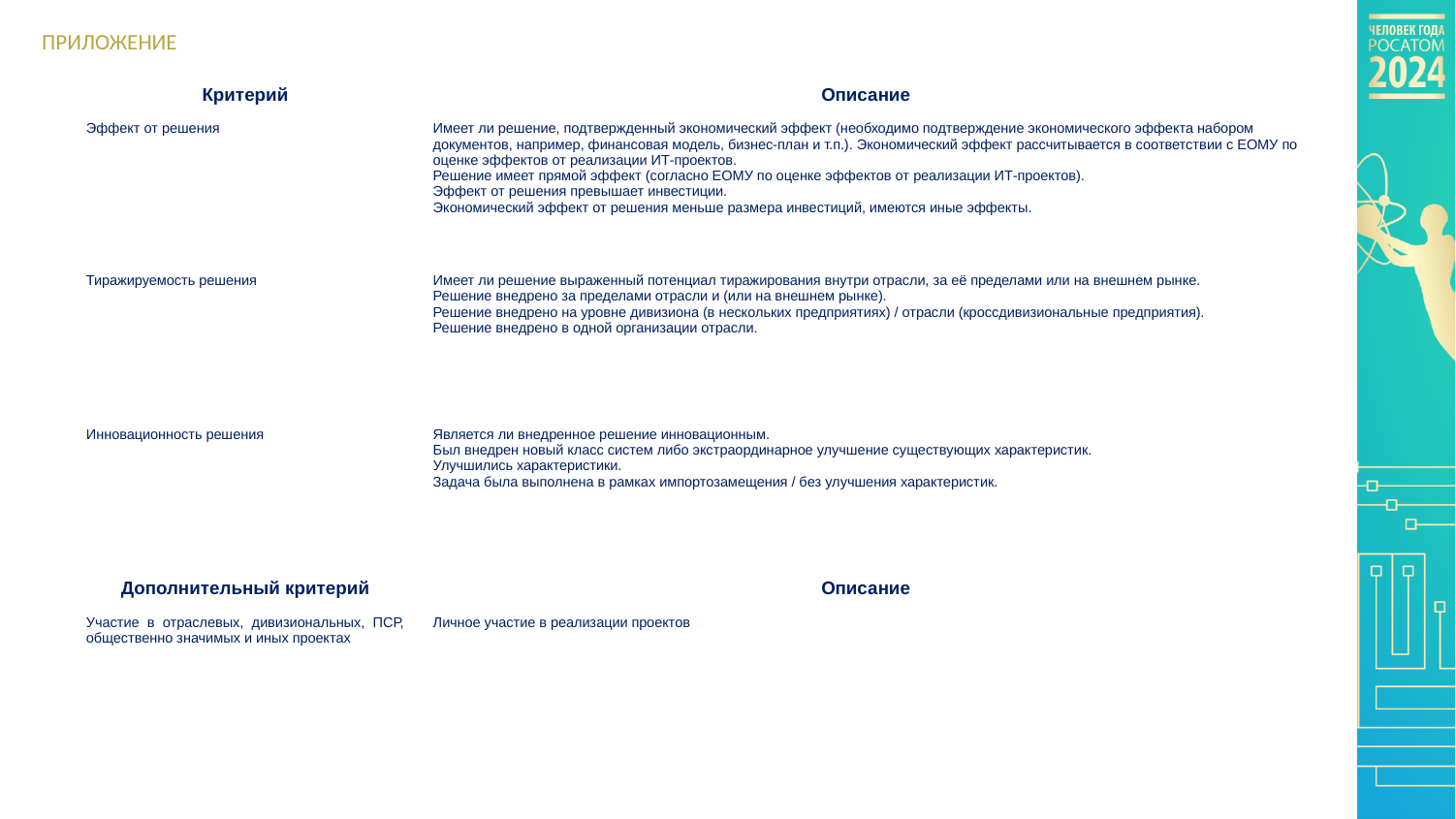

ПРИЛОЖЕНИЕ
| Критерий | Описание |
| --- | --- |
| Эффект от решения | Имеет ли решение, подтвержденный экономический эффект (необходимо подтверждение экономического эффекта набором документов, например, финансовая модель, бизнес-план и т.п.). Экономический эффект рассчитывается в соответствии с ЕОМУ по оценке эффектов от реализации ИТ-проектов. Решение имеет прямой эффект (согласно ЕОМУ по оценке эффектов от реализации ИТ-проектов). Эффект от решения превышает инвестиции. Экономический эффект от решения меньше размера инвестиций, имеются иные эффекты. |
| Тиражируемость решения | Имеет ли решение выраженный потенциал тиражирования внутри отрасли, за её пределами или на внешнем рынке. Решение внедрено за пределами отрасли и (или на внешнем рынке). Решение внедрено на уровне дивизиона (в нескольких предприятиях) / отрасли (кроссдивизиональные предприятия). Решение внедрено в одной организации отрасли. |
| Инновационность решения | Является ли внедренное решение инновационным. Был внедрен новый класс систем либо экстраординарное улучшение существующих характеристик. Улучшились характеристики. Задача была выполнена в рамках импортозамещения / без улучшения характеристик. |
| Дополнительный критерий | Описание |
| Участие в отраслевых, дивизиональных, ПСР, общественно значимых и иных проектах | Личное участие в реализации проектов |
|  |  |